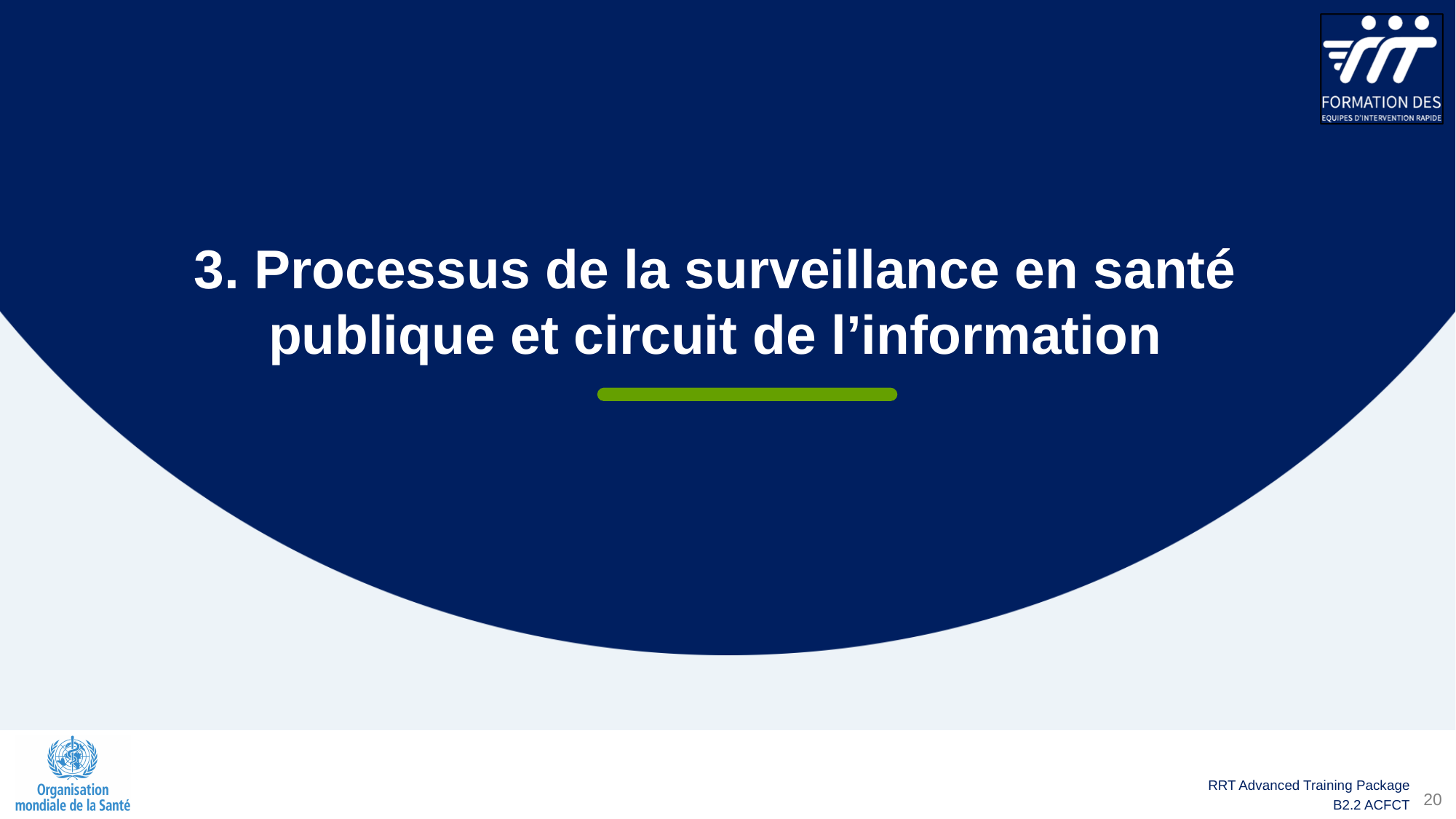

3. Processus de la surveillance en santé publique et circuit de l’information